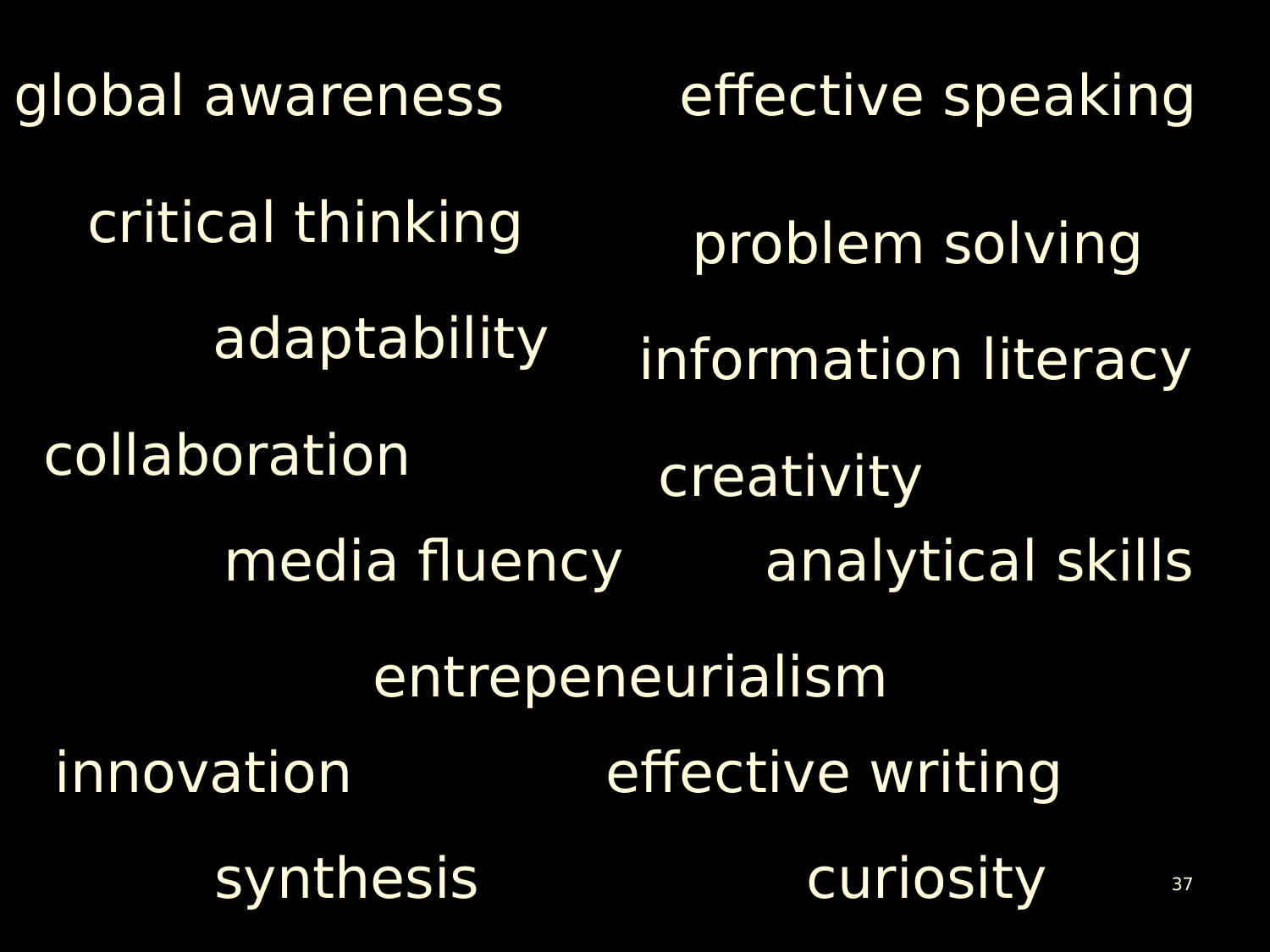

global awareness
effective speaking
critical thinking
problem solving
adaptability
information literacy
collaboration
creativity
media fluency
analytical skills
entrepeneurialism
innovation
effective writing
synthesis
curiosity
37